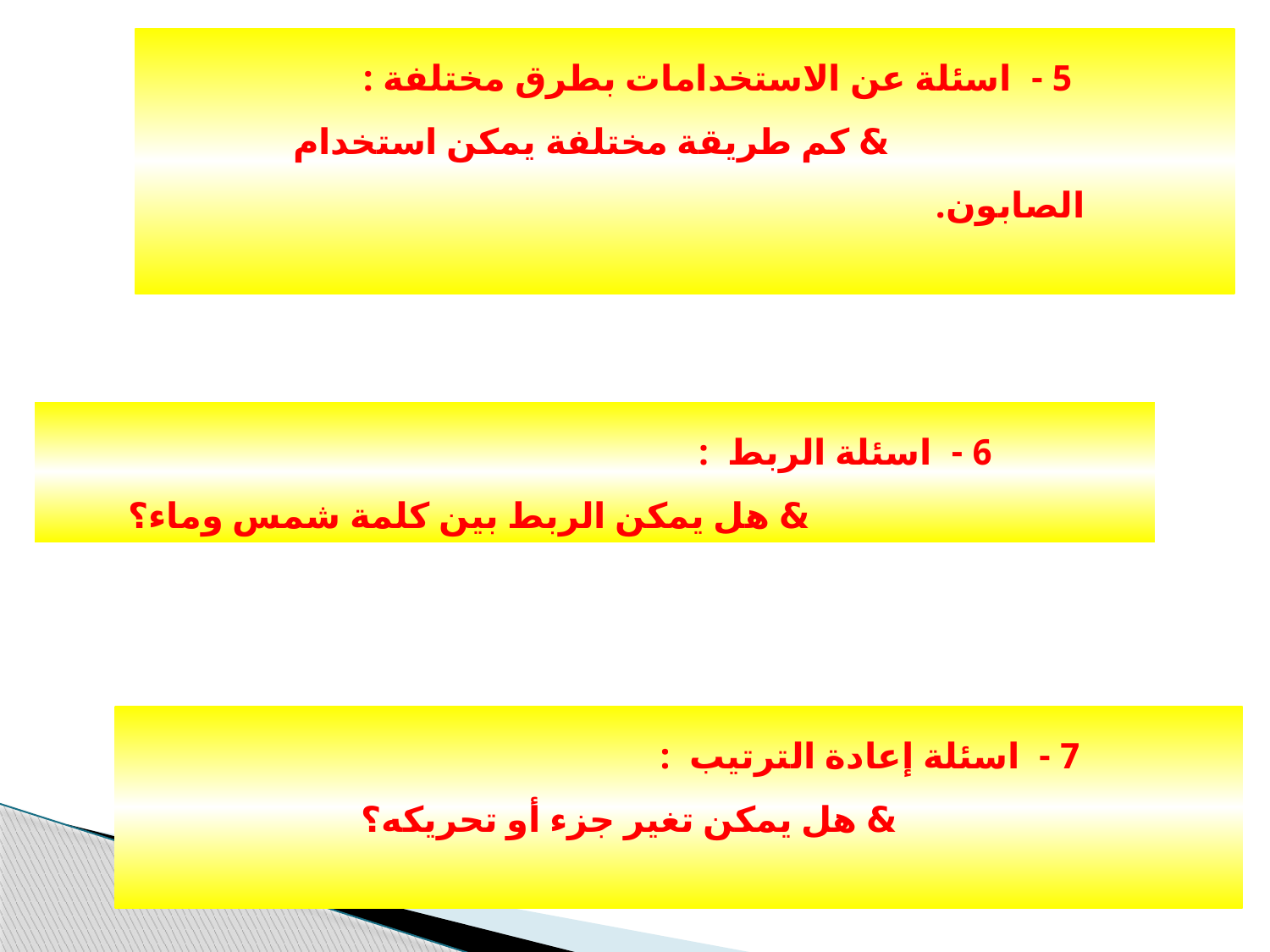

5 -  اسئلة عن الاستخدامات بطرق مختلفة :
                    & كم طريقة مختلفة يمكن استخدام الصابون.

6 -  اسئلة الربط  :
                    & هل يمكن الربط بين كلمة شمس وماء؟
7 -  اسئلة إعادة الترتيب  :
                    & هل يمكن تغير جزء أو تحريكه؟